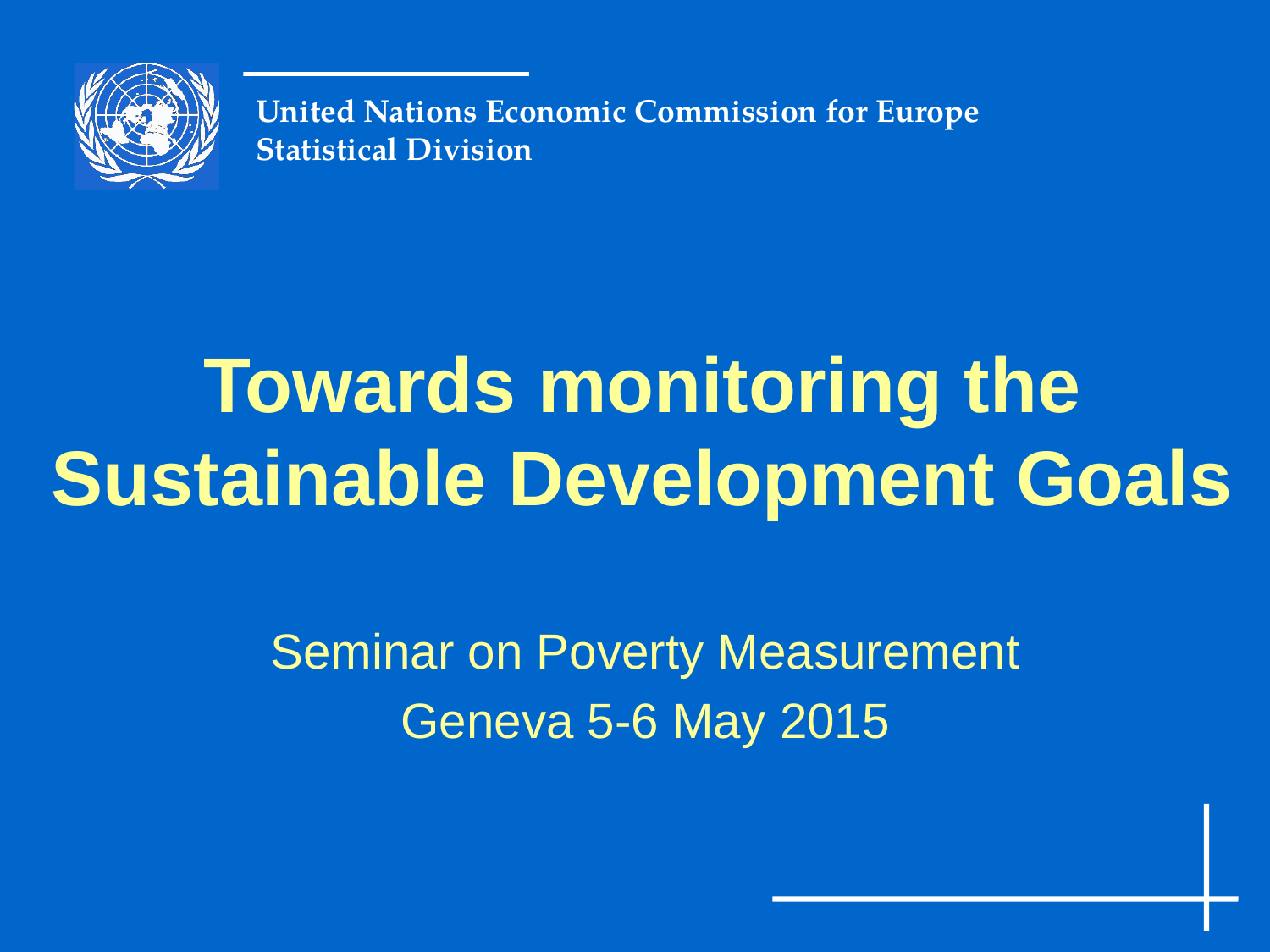

# Towards monitoring the Sustainable Development Goals
Seminar on Poverty Measurement
Geneva 5-6 May 2015